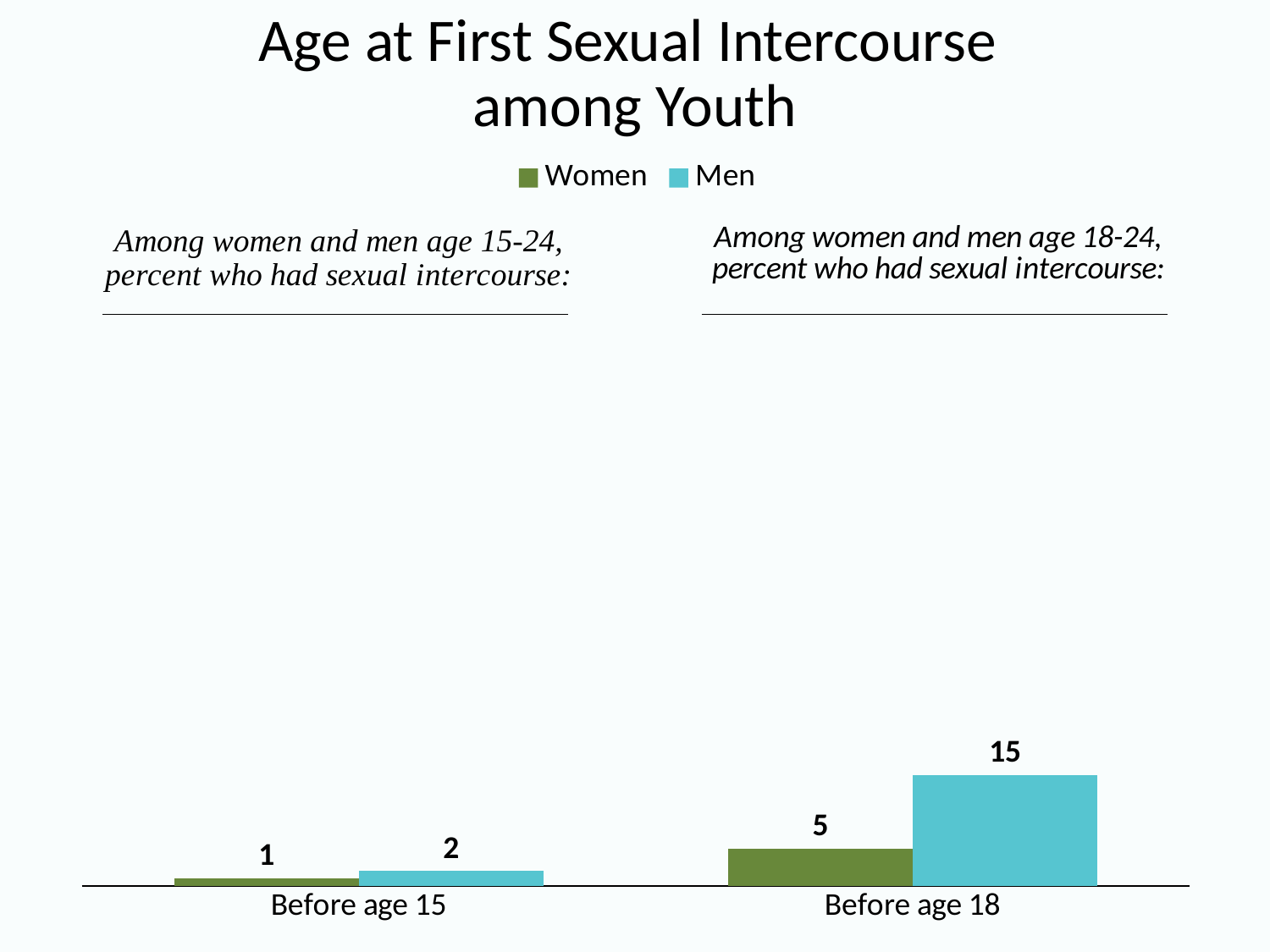

# Age at First Sexual Intercourse among Youth

### Chart

| Category | Women | Men |
|---|---|---|
| Before age 15 | 1.0 | 2.0 |
| Before age 18 | 5.0 | 15.0 |